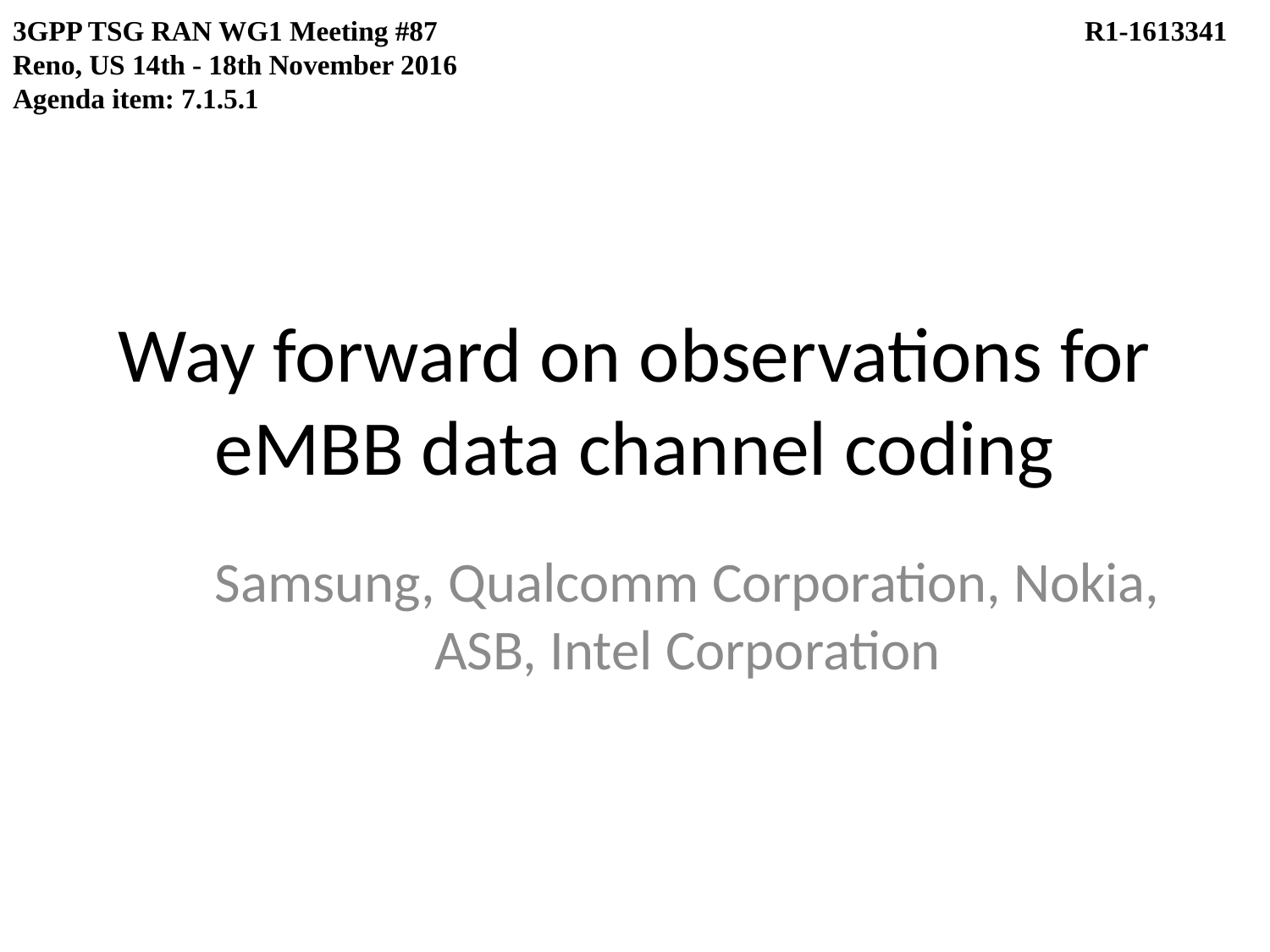

3GPP TSG RAN WG1 Meeting #87					        R1-1613341
Reno, US 14th - 18th November 2016
Agenda item: 7.1.5.1

# Way forward on observations for eMBB data channel coding
Samsung, Qualcomm Corporation, Nokia, ASB, Intel Corporation